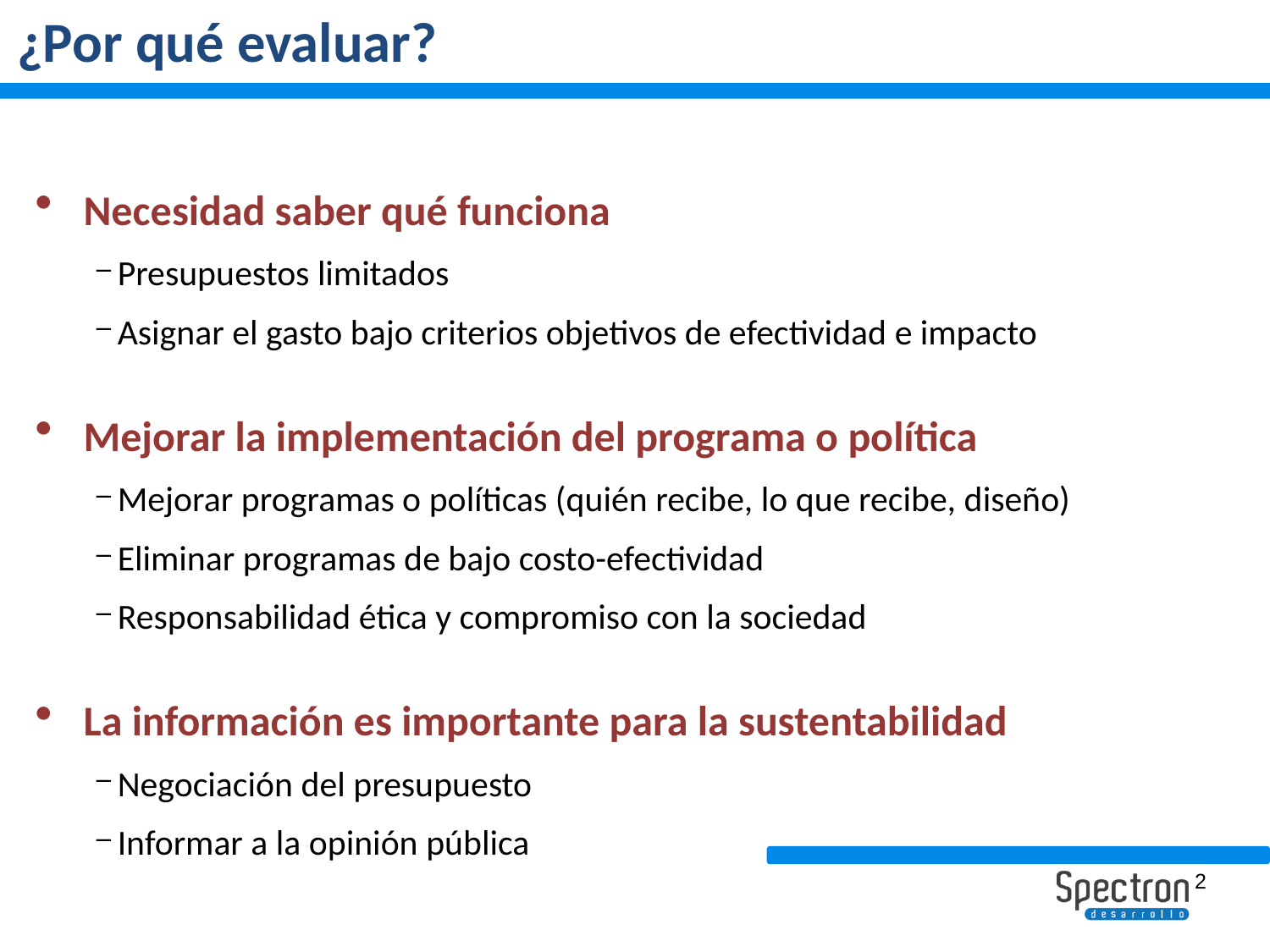

# ¿Por qué evaluar?
Necesidad saber qué funciona
Presupuestos limitados
Asignar el gasto bajo criterios objetivos de efectividad e impacto

Mejorar la implementación del programa o política
Mejorar programas o políticas (quién recibe, lo que recibe, diseño)
Eliminar programas de bajo costo-efectividad
Responsabilidad ética y compromiso con la sociedad

La información es importante para la sustentabilidad
Negociación del presupuesto
Informar a la opinión pública
2